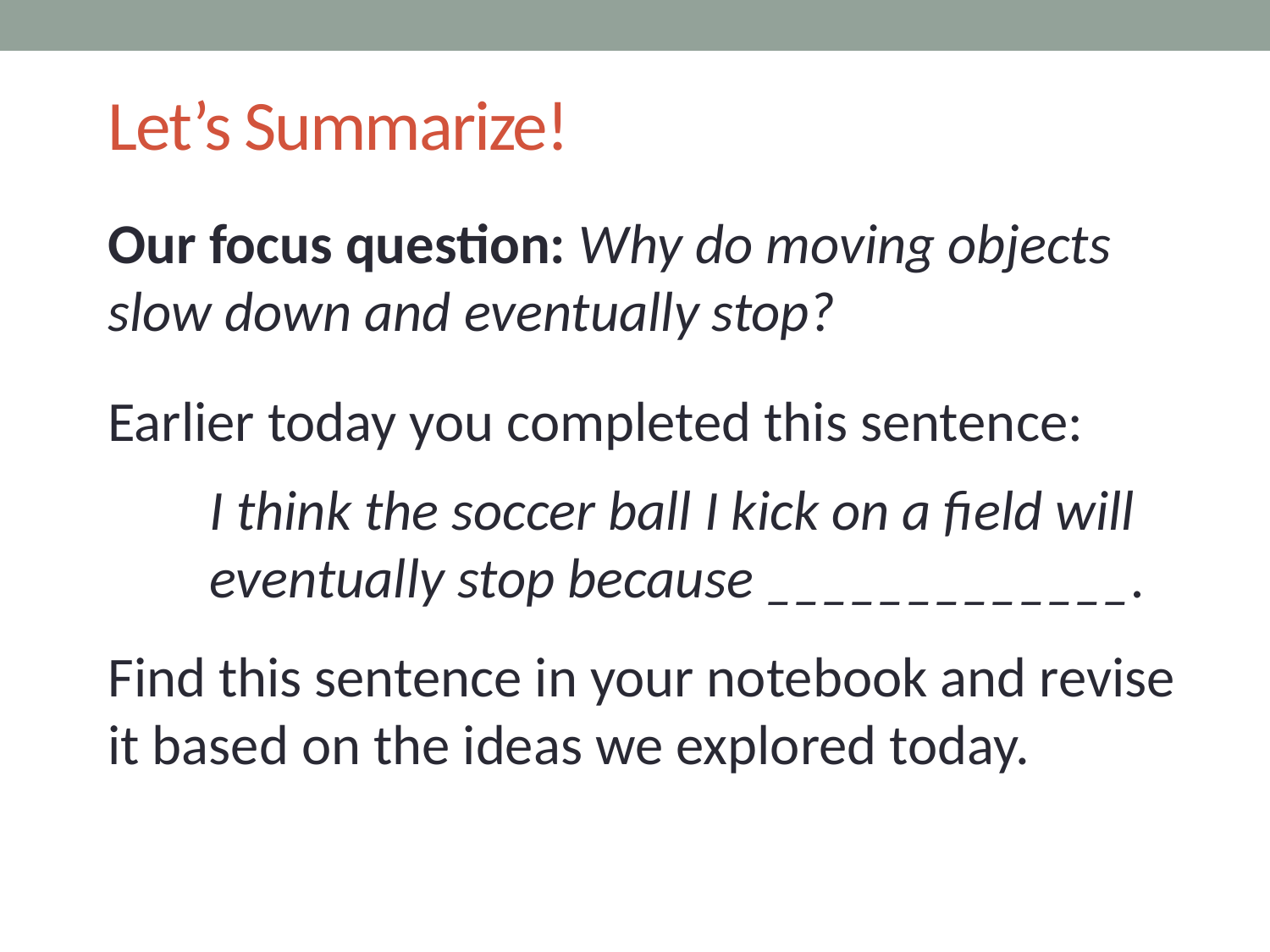

# Let’s Summarize!
Our focus question: Why do moving objects slow down and eventually stop?
Earlier today you completed this sentence:
I think the soccer ball I kick on a field will eventually stop because _____________.
Find this sentence in your notebook and revise it based on the ideas we explored today.